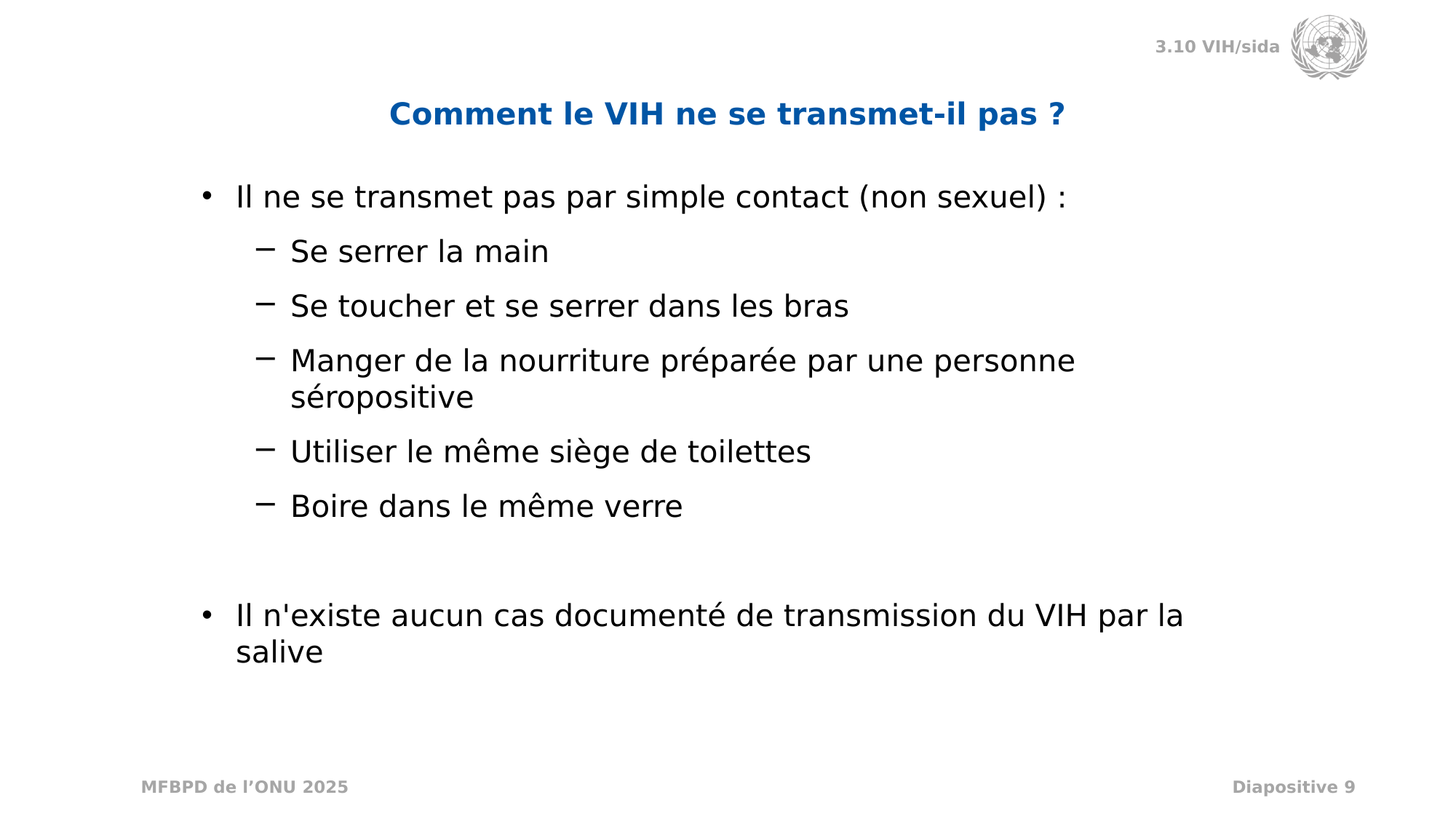

Comment le VIH ne se transmet-il pas ?
Il ne se transmet pas par simple contact (non sexuel) :
Se serrer la main
Se toucher et se serrer dans les bras
Manger de la nourriture préparée par une personne séropositive
Utiliser le même siège de toilettes
Boire dans le même verre

Il n'existe aucun cas documenté de transmission du VIH par la salive